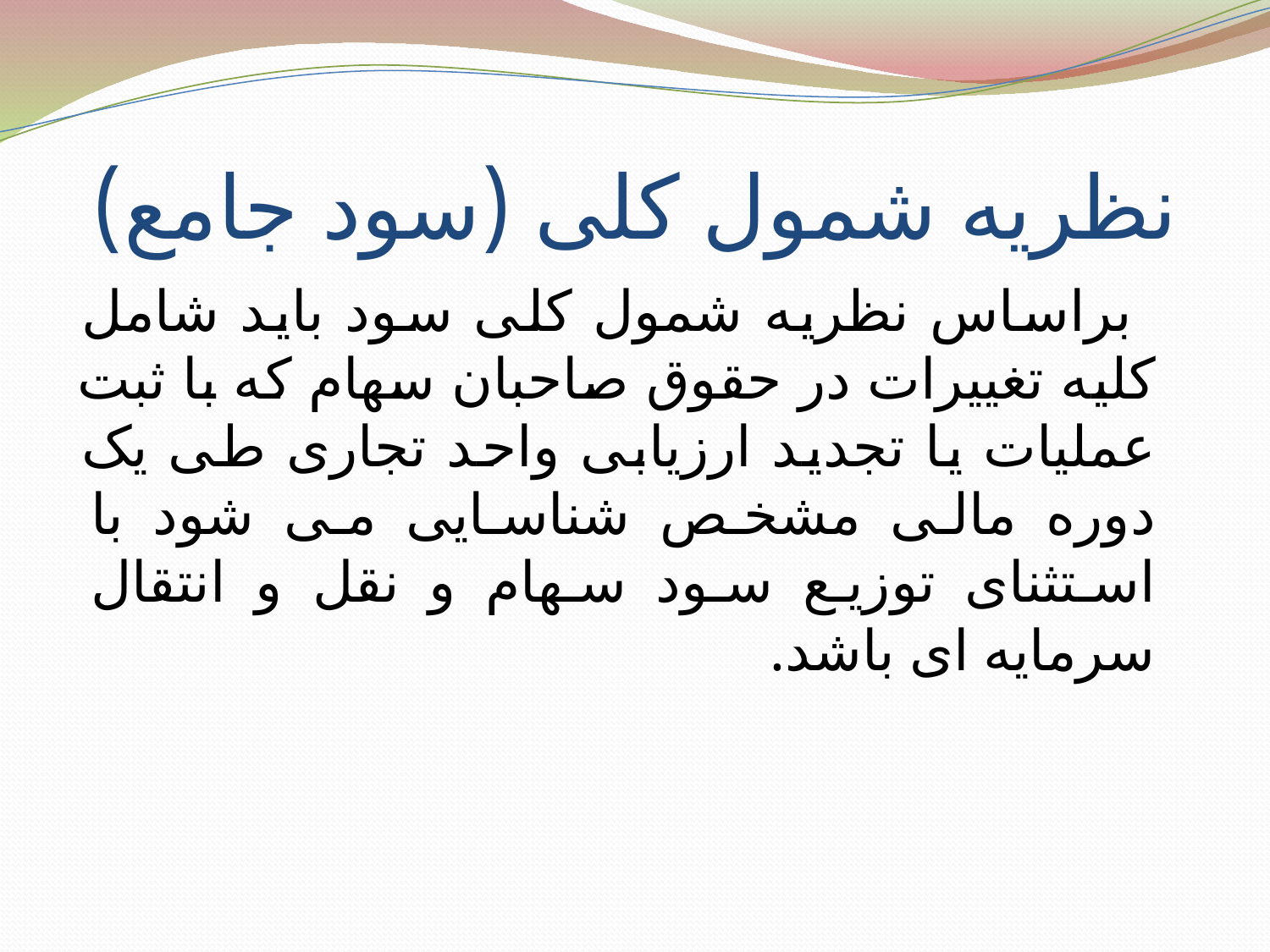

# نظریه شمول کلی (سود جامع)
   براساس نظریه شمول کلی سود باید شامل کلیه تغییرات در حقوق صاحبان سهام که با ثبت عملیات یا تجدید ارزیابی واحد تجاری طی یک دوره مالی مشخص شناسایی می شود با استثنای توزیع سود سهام و نقل و انتقال سرمایه ای باشد.